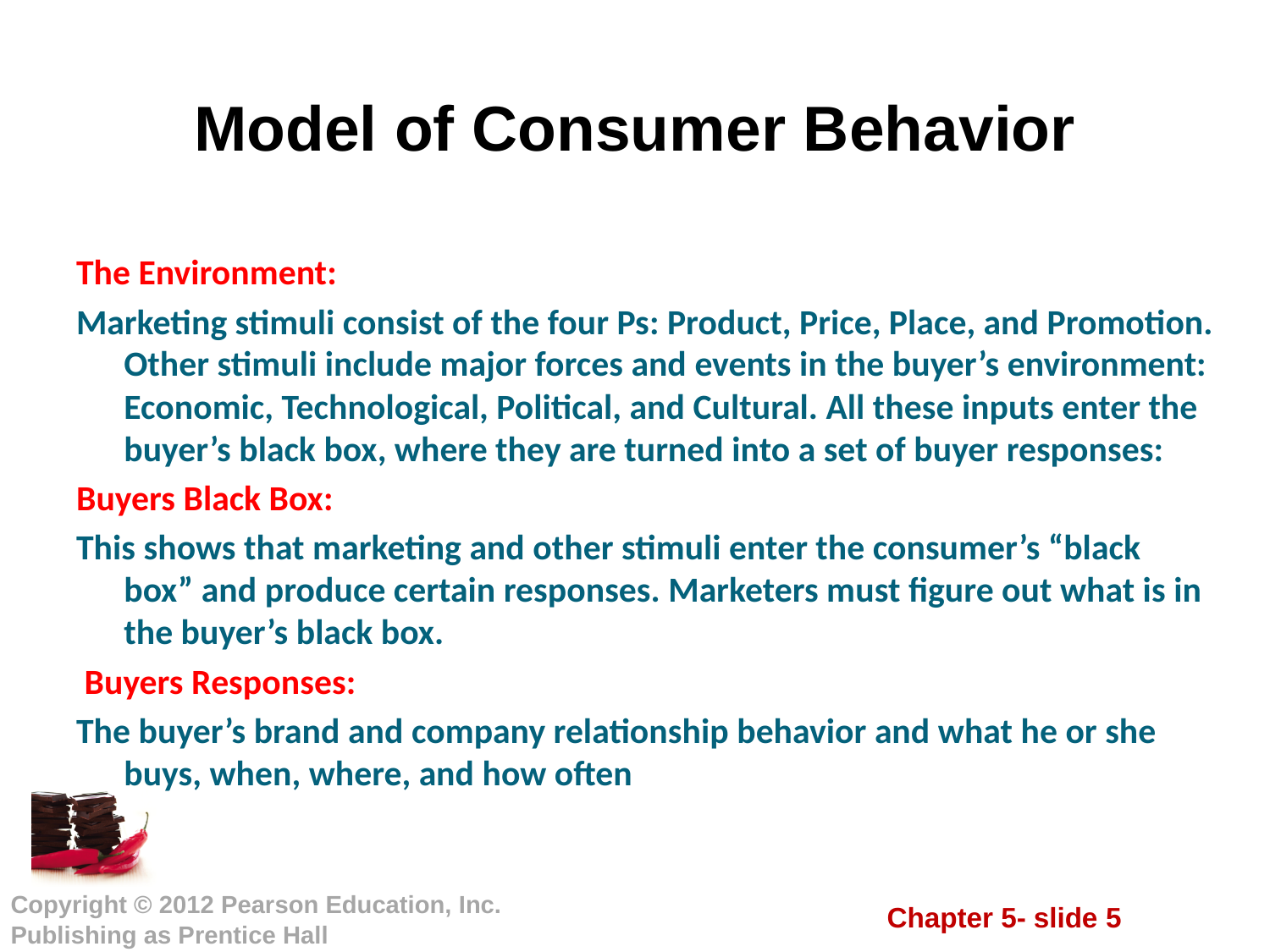

# Model of Consumer Behavior
The Environment:
Marketing stimuli consist of the four Ps: Product, Price, Place, and Promotion. Other stimuli include major forces and events in the buyer’s environment: Economic, Technological, Political, and Cultural. All these inputs enter the buyer’s black box, where they are turned into a set of buyer responses:
Buyers Black Box:
This shows that marketing and other stimuli enter the consumer’s “black box” and produce certain responses. Marketers must figure out what is in the buyer’s black box.
 Buyers Responses:
The buyer’s brand and company relationship behavior and what he or she buys, when, where, and how often